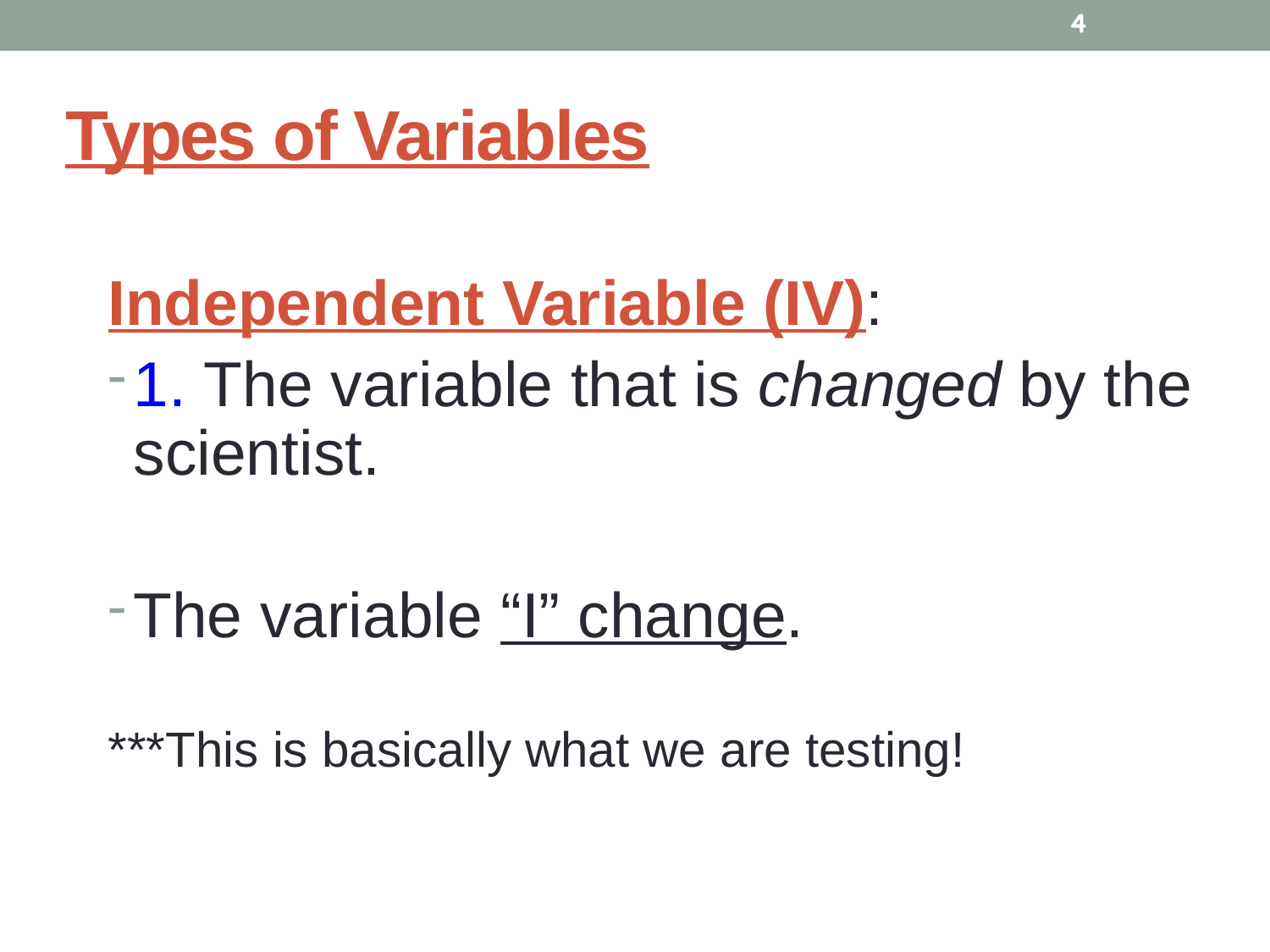

4
# Types of Variables
Independent Variable (IV):
1. The variable that is changed by the scientist.

The variable “I” change.

***This is basically what we are testing!